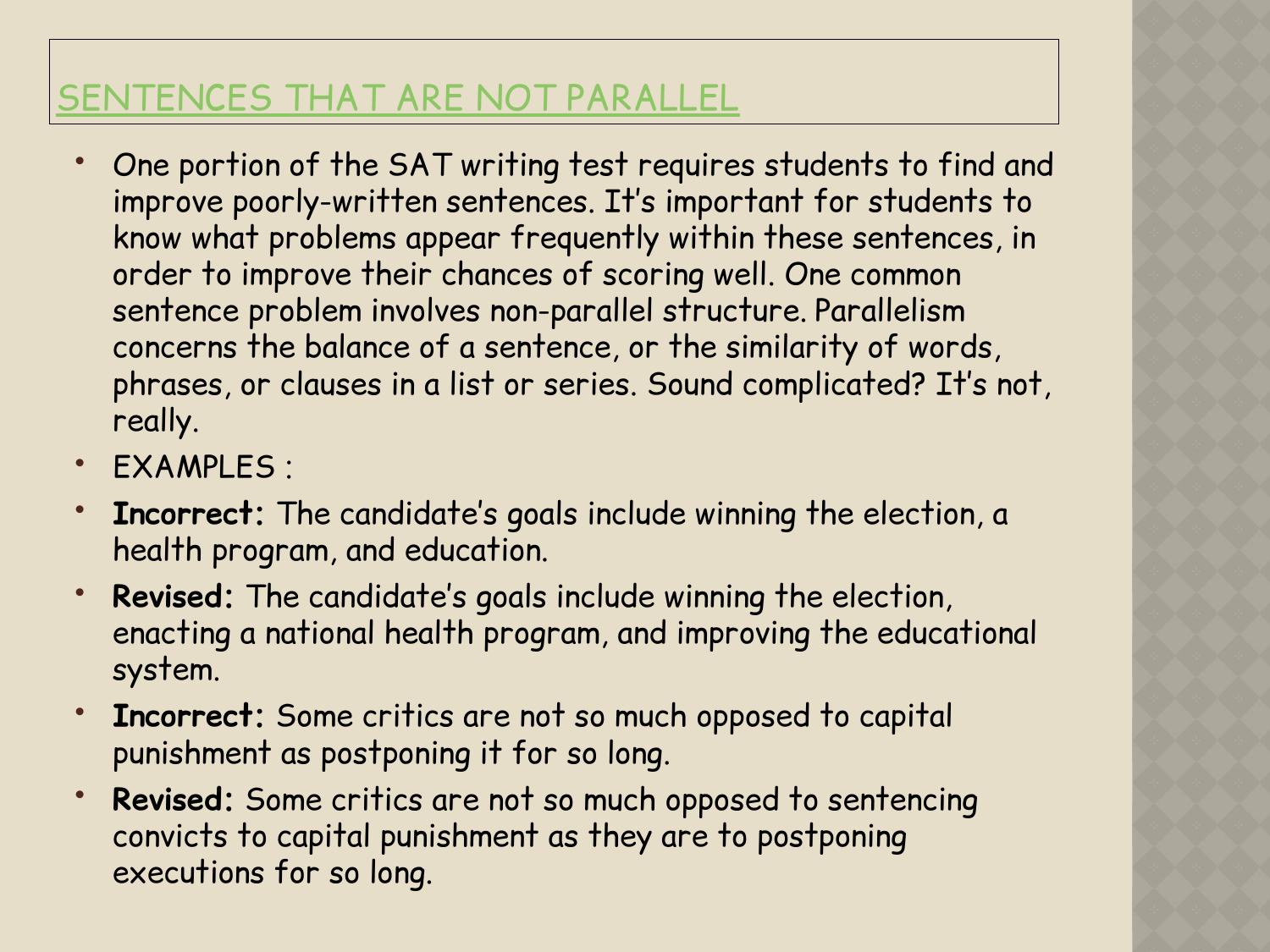

# Sentences That Are Not Parallel
One portion of the SAT writing test requires students to find and improve poorly-written sentences. It’s important for students to know what problems appear frequently within these sentences, in order to improve their chances of scoring well. One common sentence problem involves non-parallel structure. Parallelism concerns the balance of a sentence, or the similarity of words, phrases, or clauses in a list or series. Sound complicated? It’s not, really.
EXAMPLES :
Incorrect: The candidate’s goals include winning the election, a health program, and education.
Revised: The candidate’s goals include winning the election, enacting a national health program, and improving the educational system.
Incorrect: Some critics are not so much opposed to capital punishment as postponing it for so long.
Revised: Some critics are not so much opposed to sentencing convicts to capital punishment as they are to postponing executions for so long.